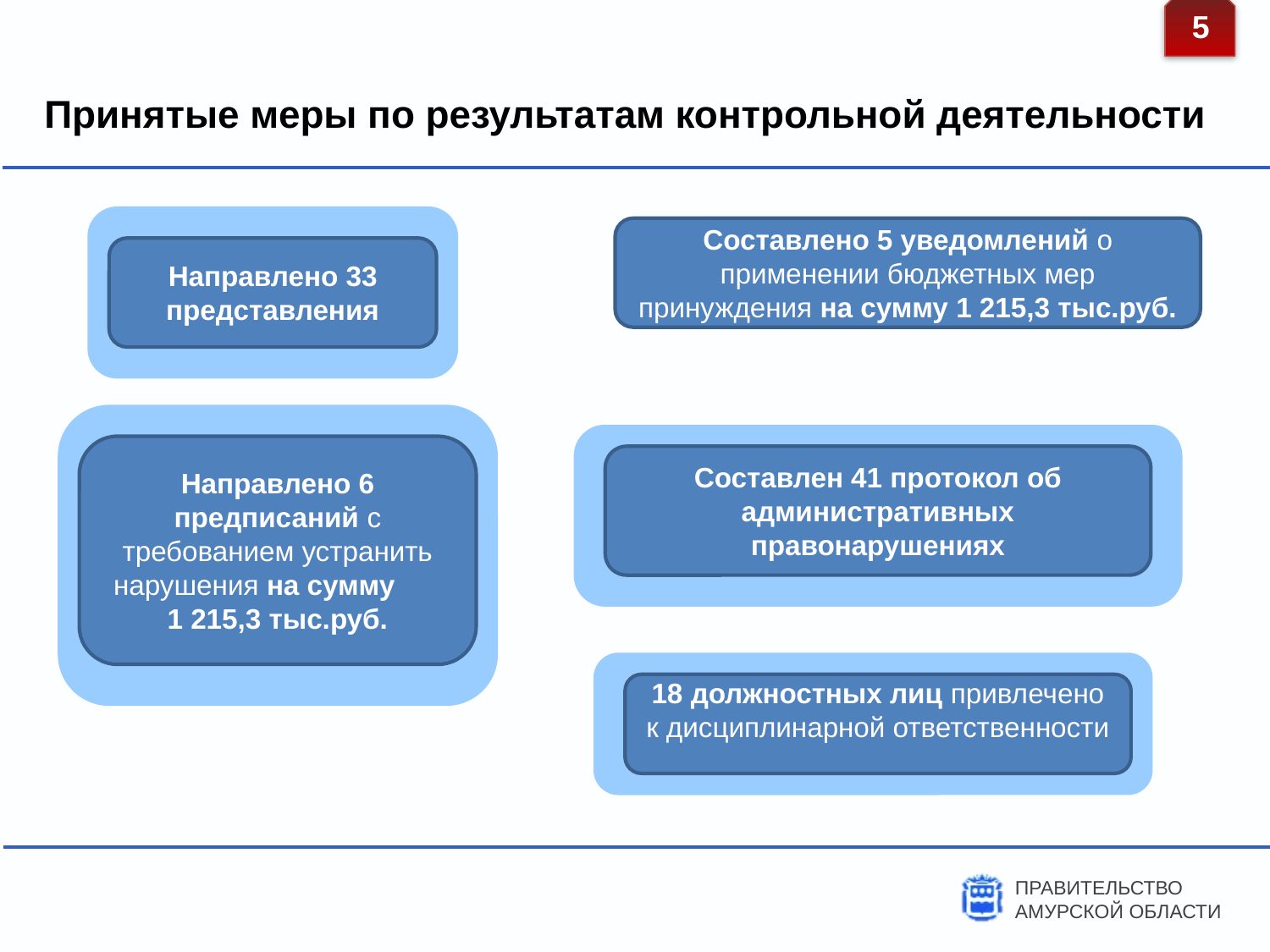

5
# Принятые меры по результатам контрольной деятельности

Составлено 5 уведомлений о применении бюджетных мер принуждения на сумму 1 215,3 тыс.руб.
Направлено 33 представления

Направлено 6 предписаний с требованием устранить нарушения на сумму       1 215,3 тыс.руб.
Составлен 41 протокол об административных правонарушениях

18 должностных лиц привлечено к дисциплинарной ответственности